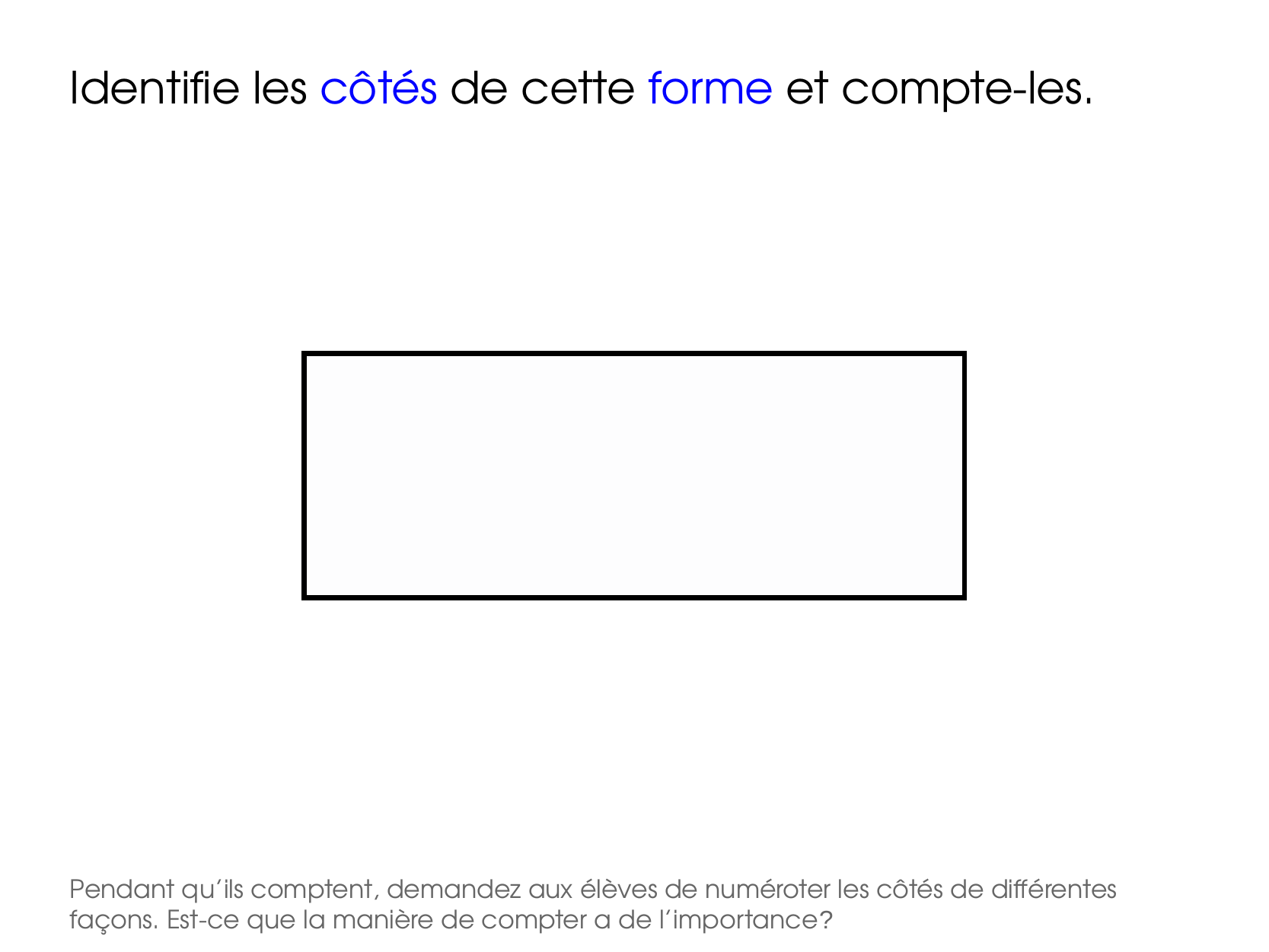

Identifie les côtés de cette forme et compte-les.

Pendant qu’ils comptent, demandez aux élèves de numéroter les côtés de différentes façons. Est-ce que la manière de compter a de l’importance?